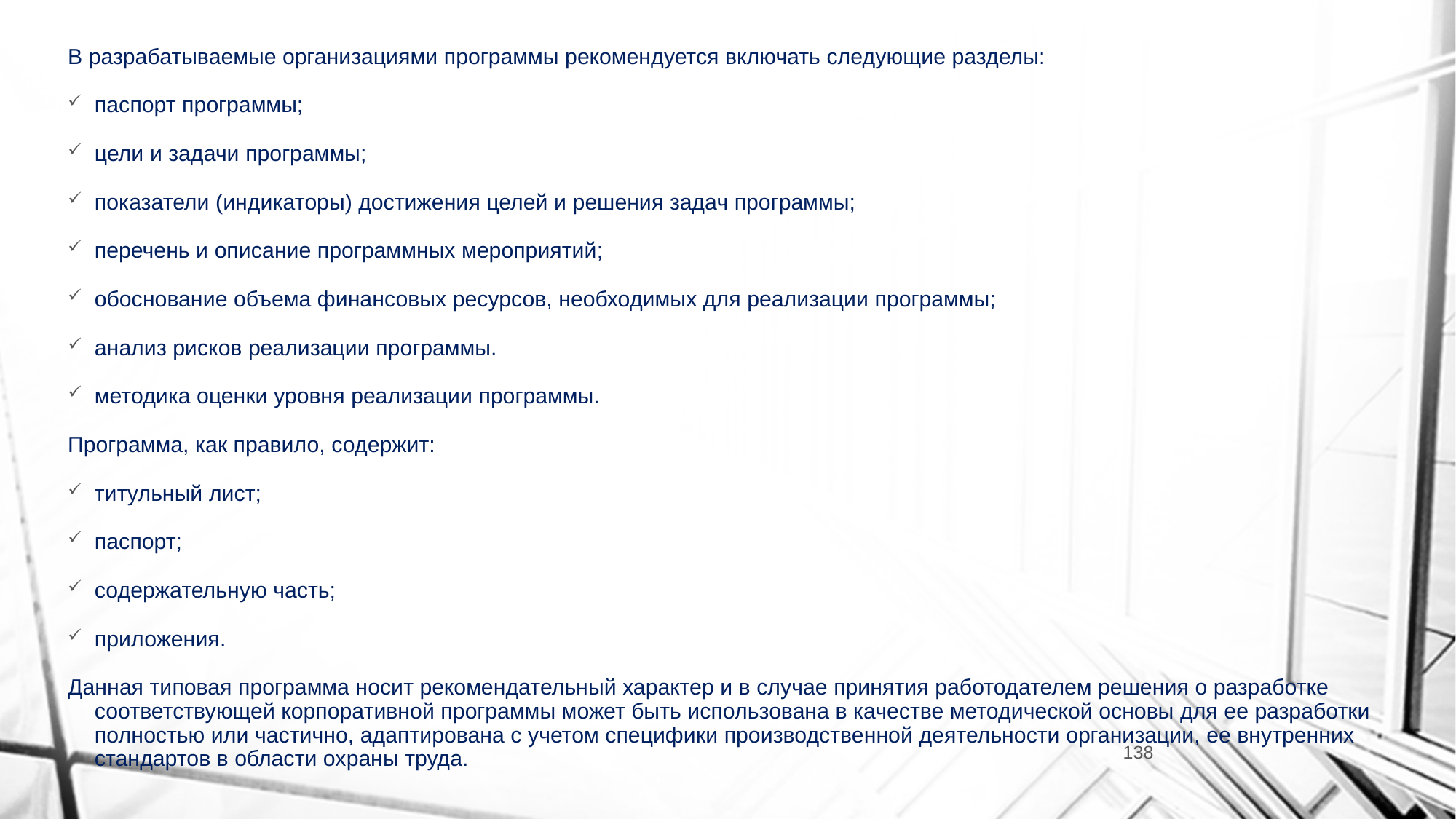

В разрабатываемые организациями программы рекомендуется включать следующие разделы:
паспорт программы;
цели и задачи программы;
показатели (индикаторы) достижения целей и решения задач программы;
перечень и описание программных мероприятий;
обоснование объема финансовых ресурсов, необходимых для реализации программы;
анализ рисков реализации программы.
методика оценки уровня реализации программы.
Программа, как правило, содержит:
титульный лист;
паспорт;
содержательную часть;
приложения.
Данная типовая программа носит рекомендательный характер и в случае принятия работодателем решения о разработке соответствующей корпоративной программы может быть использована в качестве методической основы для ее разработки полностью или частично, адаптирована с учетом специфики производственной деятельности организации, ее внутренних стандартов в области охраны труда.
138